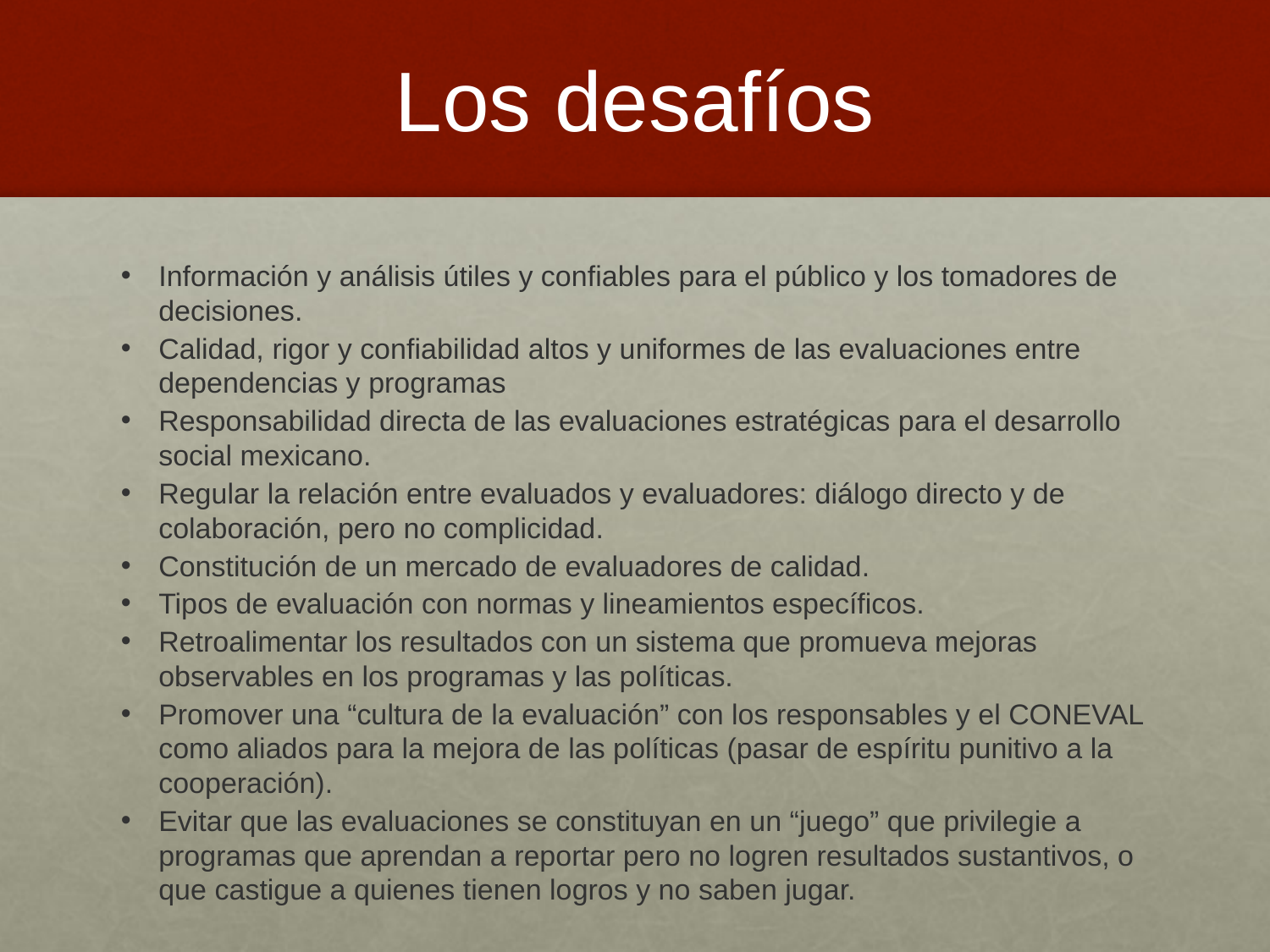

# Los desafíos
Información y análisis útiles y confiables para el público y los tomadores de decisiones.
Calidad, rigor y confiabilidad altos y uniformes de las evaluaciones entre dependencias y programas
Responsabilidad directa de las evaluaciones estratégicas para el desarrollo social mexicano.
Regular la relación entre evaluados y evaluadores: diálogo directo y de colaboración, pero no complicidad.
Constitución de un mercado de evaluadores de calidad.
Tipos de evaluación con normas y lineamientos específicos.
Retroalimentar los resultados con un sistema que promueva mejoras observables en los programas y las políticas.
Promover una “cultura de la evaluación” con los responsables y el CONEVAL como aliados para la mejora de las políticas (pasar de espíritu punitivo a la cooperación).
Evitar que las evaluaciones se constituyan en un “juego” que privilegie a programas que aprendan a reportar pero no logren resultados sustantivos, o que castigue a quienes tienen logros y no saben jugar.